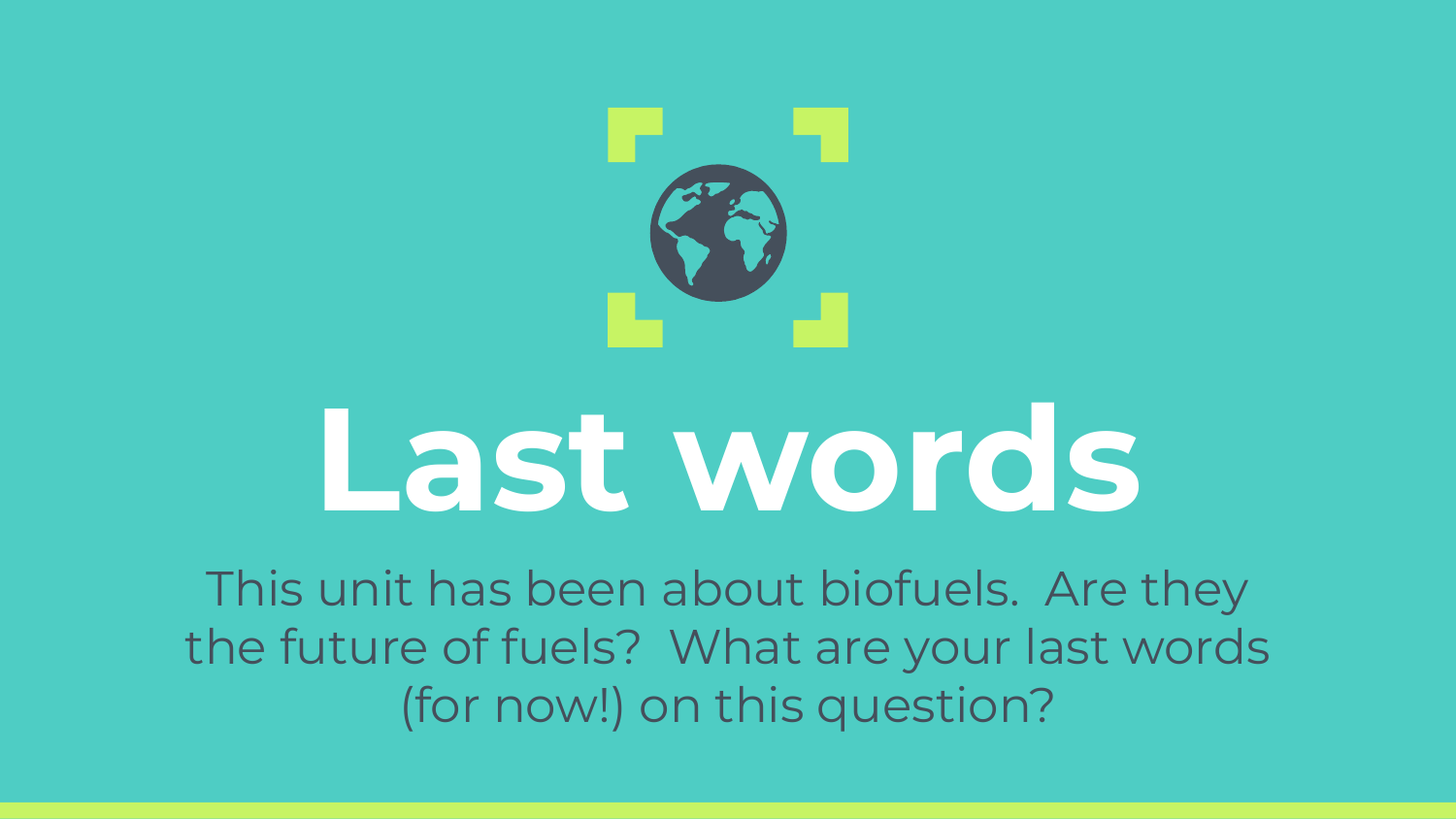

Last words
This unit has been about biofuels.  Are they the future of fuels?  What are your last words (for now!) on this question?